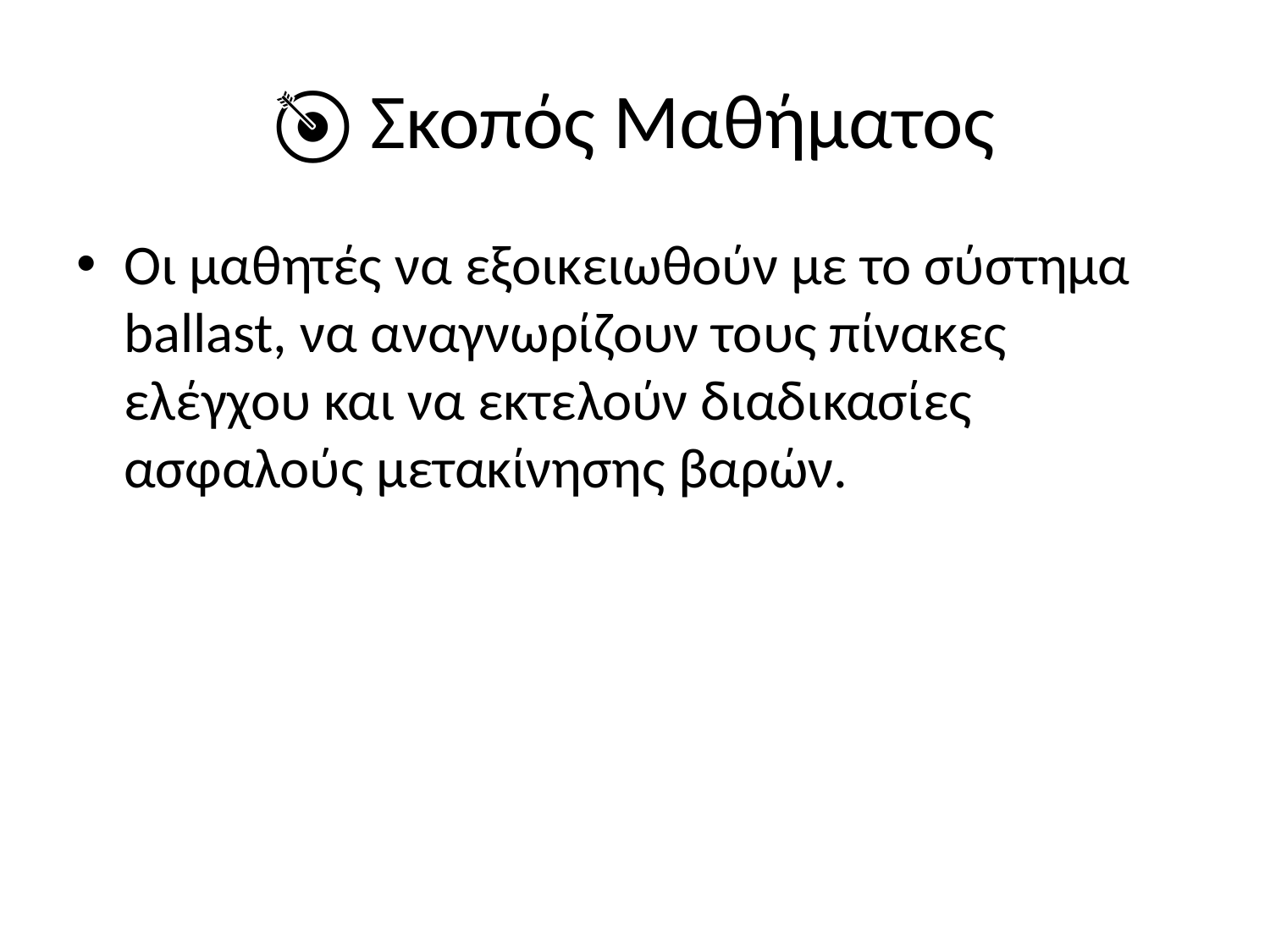

# 🎯 Σκοπός Μαθήματος
Οι μαθητές να εξοικειωθούν με το σύστημα ballast, να αναγνωρίζουν τους πίνακες ελέγχου και να εκτελούν διαδικασίες ασφαλούς μετακίνησης βαρών.